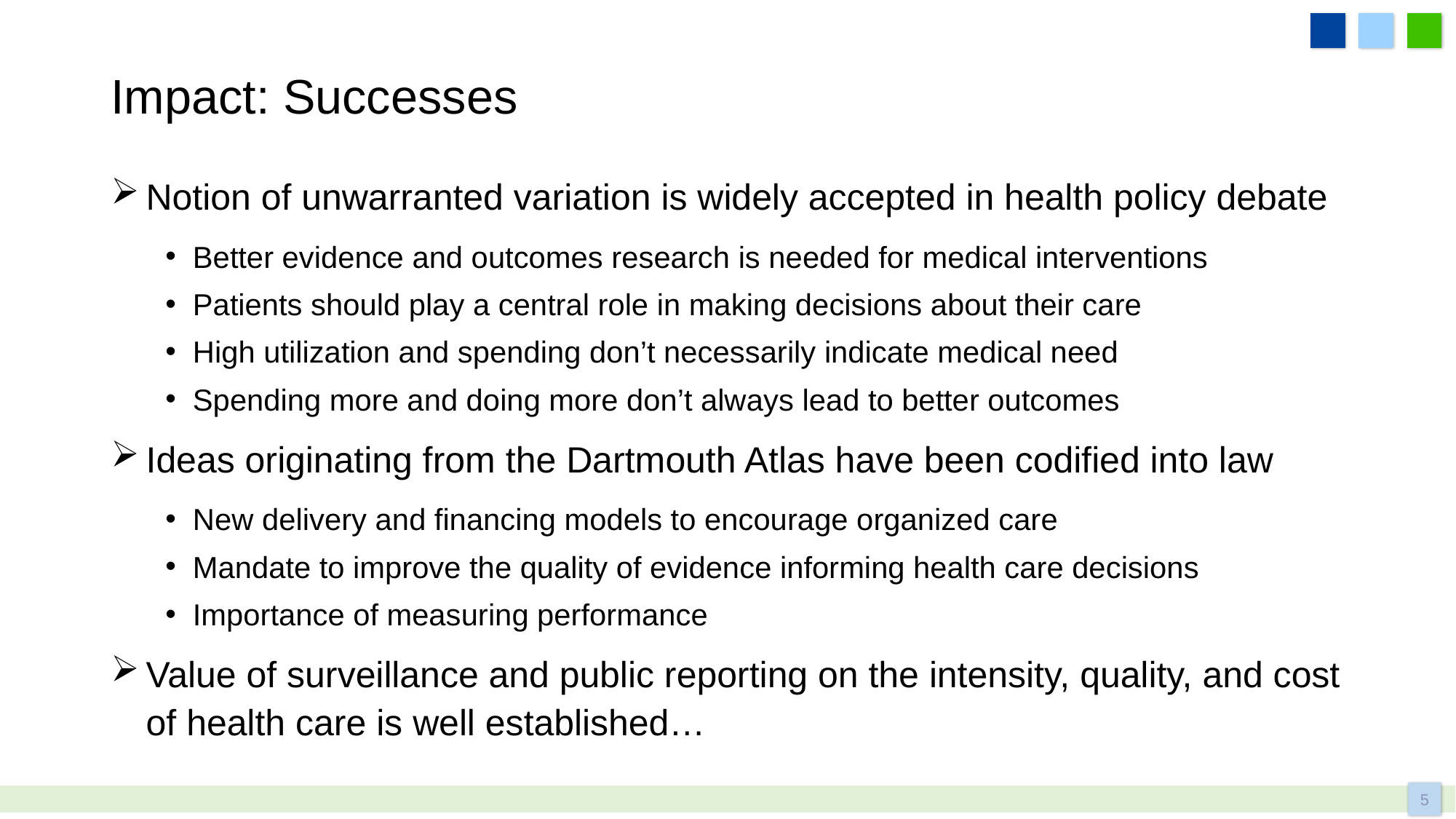

# Impact: Successes
Notion of unwarranted variation is widely accepted in health policy debate
Better evidence and outcomes research is needed for medical interventions
Patients should play a central role in making decisions about their care
High utilization and spending don’t necessarily indicate medical need
Spending more and doing more don’t always lead to better outcomes
Ideas originating from the Dartmouth Atlas have been codified into law
New delivery and financing models to encourage organized care
Mandate to improve the quality of evidence informing health care decisions
Importance of measuring performance
Value of surveillance and public reporting on the intensity, quality, and cost of health care is well established…
5